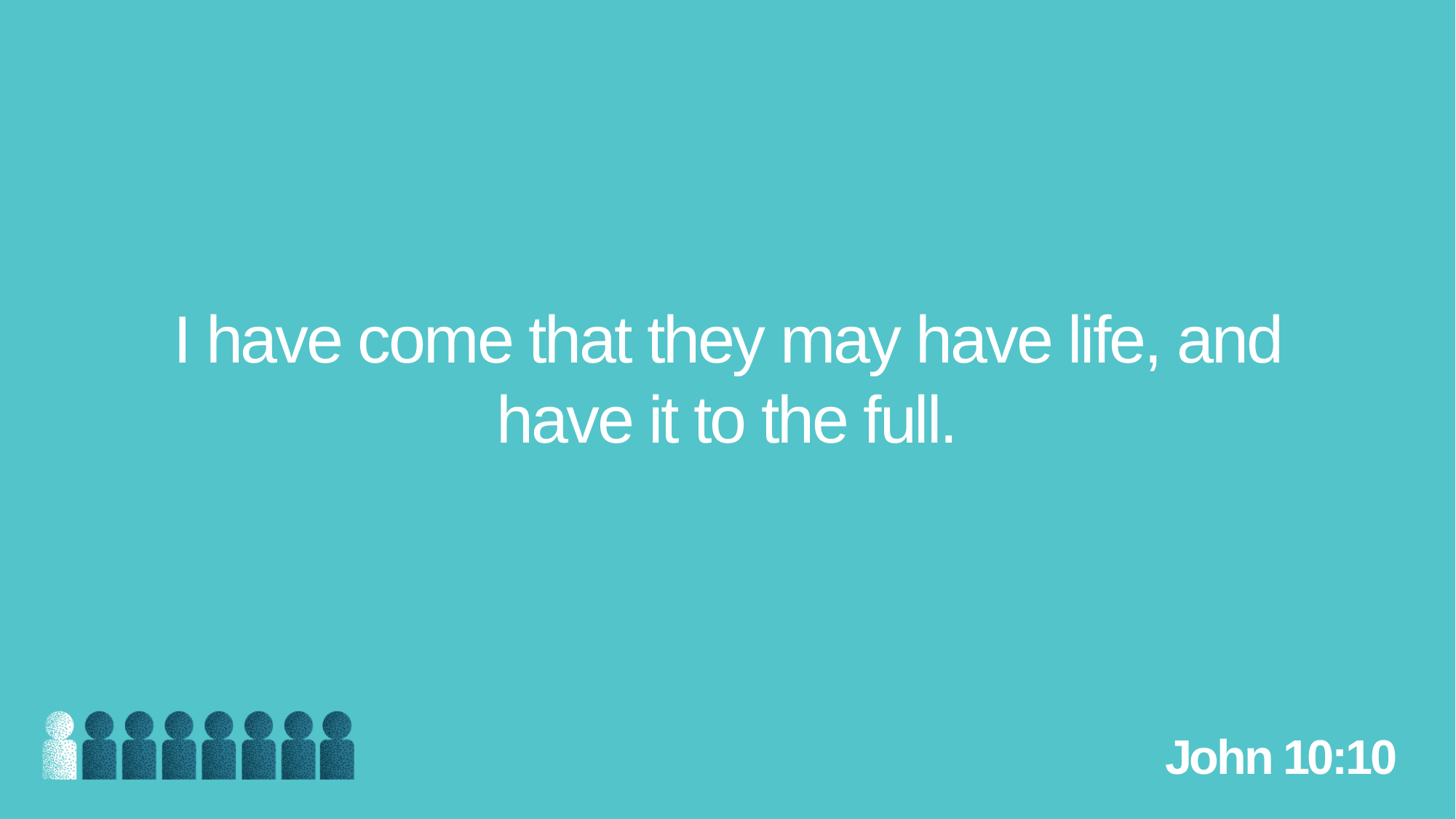

I have come that they may have life, and have it to the full.
John 10:10